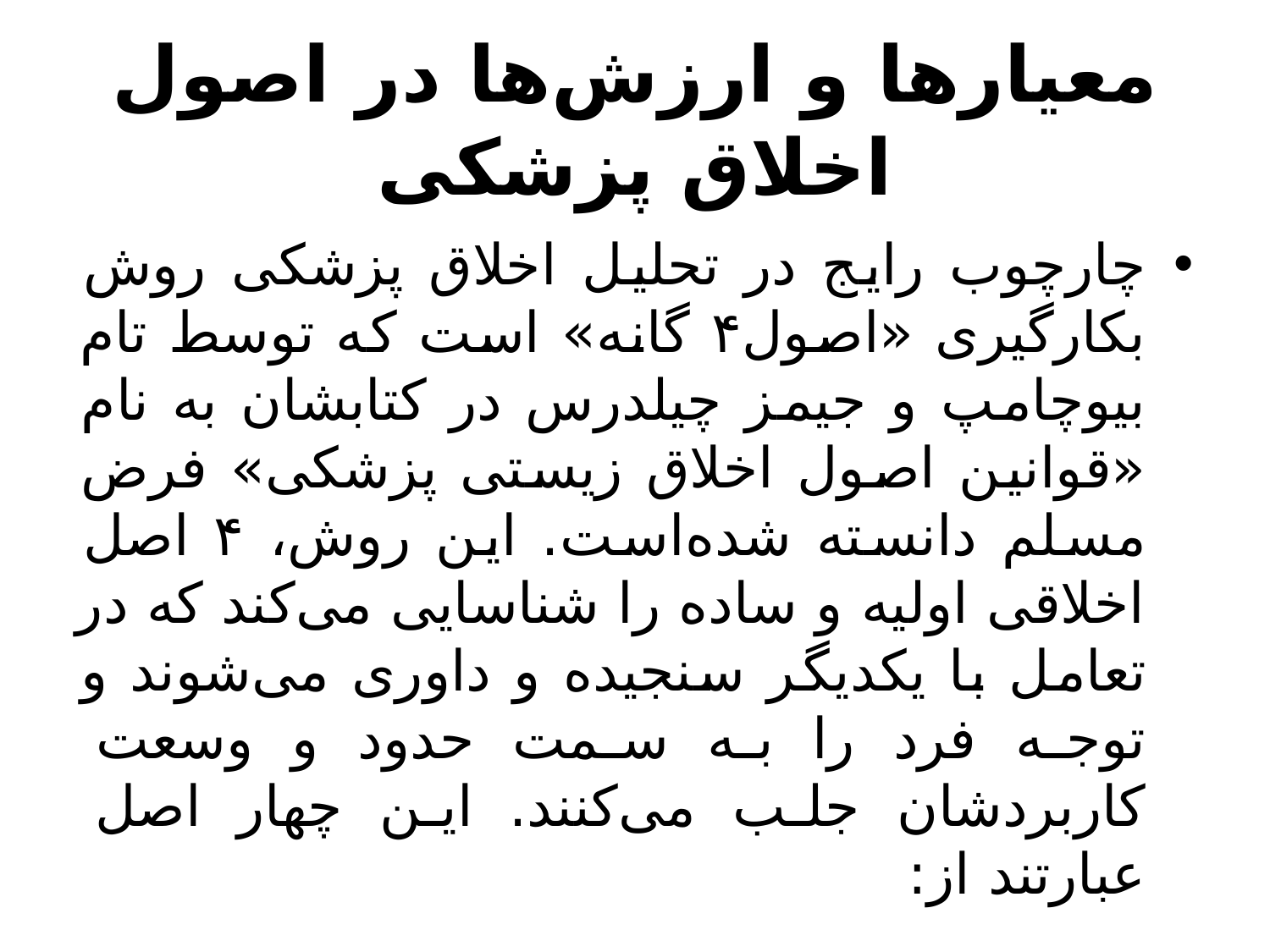

# معیارها و ارزش‌ها در اصول اخلاق پزشکی
چارچوب رایج در تحلیل اخلاق پزشکی روش بکارگیری «اصول۴ گانه» است که توسط تام بیوچامپ و جیمز چیلدرس در کتابشان به نام «قوانین اصول اخلاق زیستی پزشکی» فرض مسلم دانسته شده‌است. این روش، ۴ اصل اخلاقی اولیه و ساده را شناسایی می‌کند که در تعامل با یکدیگر سنجیده و داوری می‌شوند و توجه فرد را به سمت حدود و وسعت کاربردشان جلب می‌کنند. این چهار اصل عبارتند از: